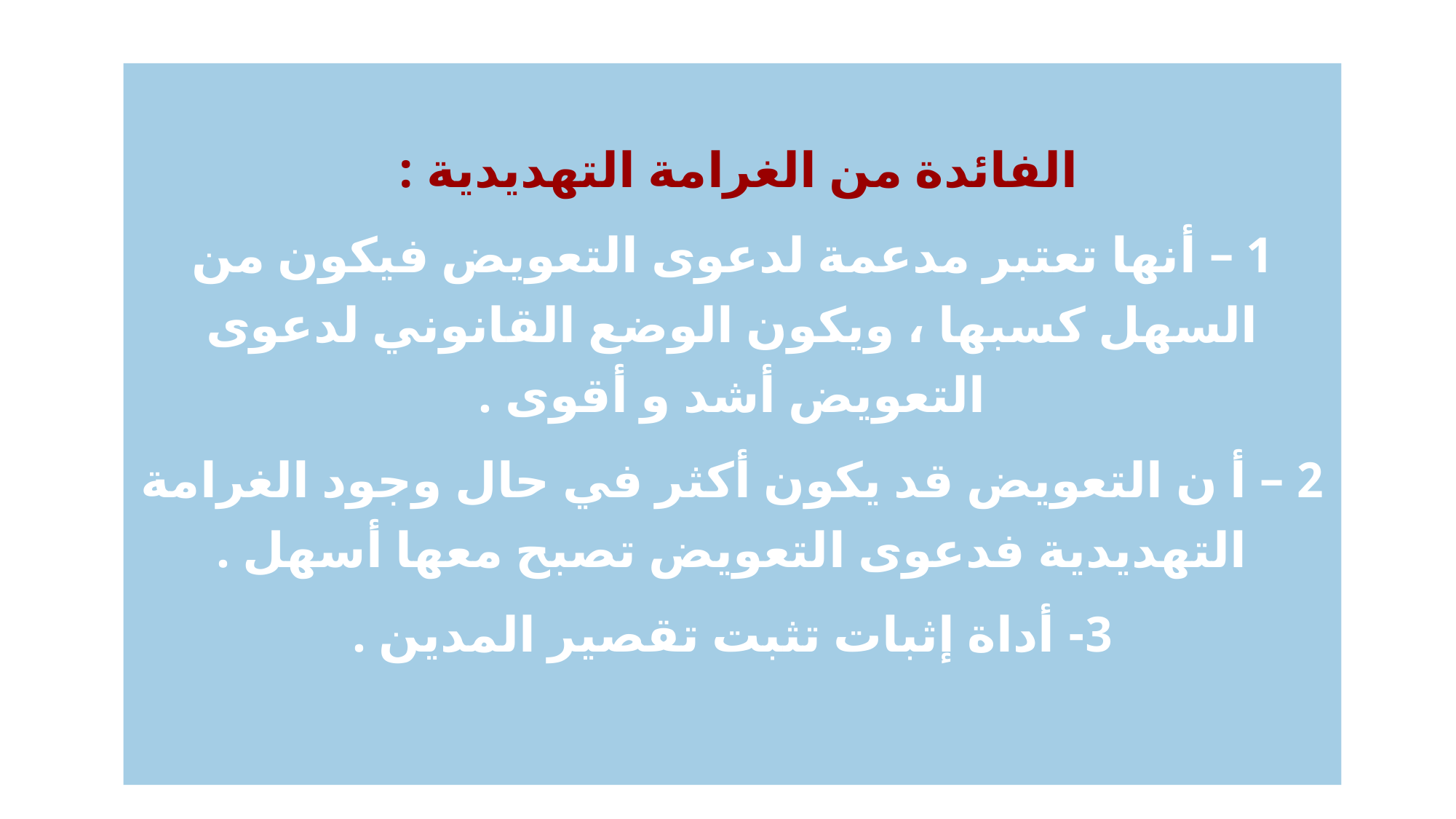

الفائدة من الغرامة التهديدية :
1 – أنها تعتبر مدعمة لدعوى التعويض فيكون من السهل كسبها ، ويكون الوضع القانوني لدعوى التعويض أشد و أقوى .
2 – أ ن التعويض قد يكون أكثر في حال وجود الغرامة التهديدية فدعوى التعويض تصبح معها أسهل .
3- أداة إثبات تثبت تقصير المدين .